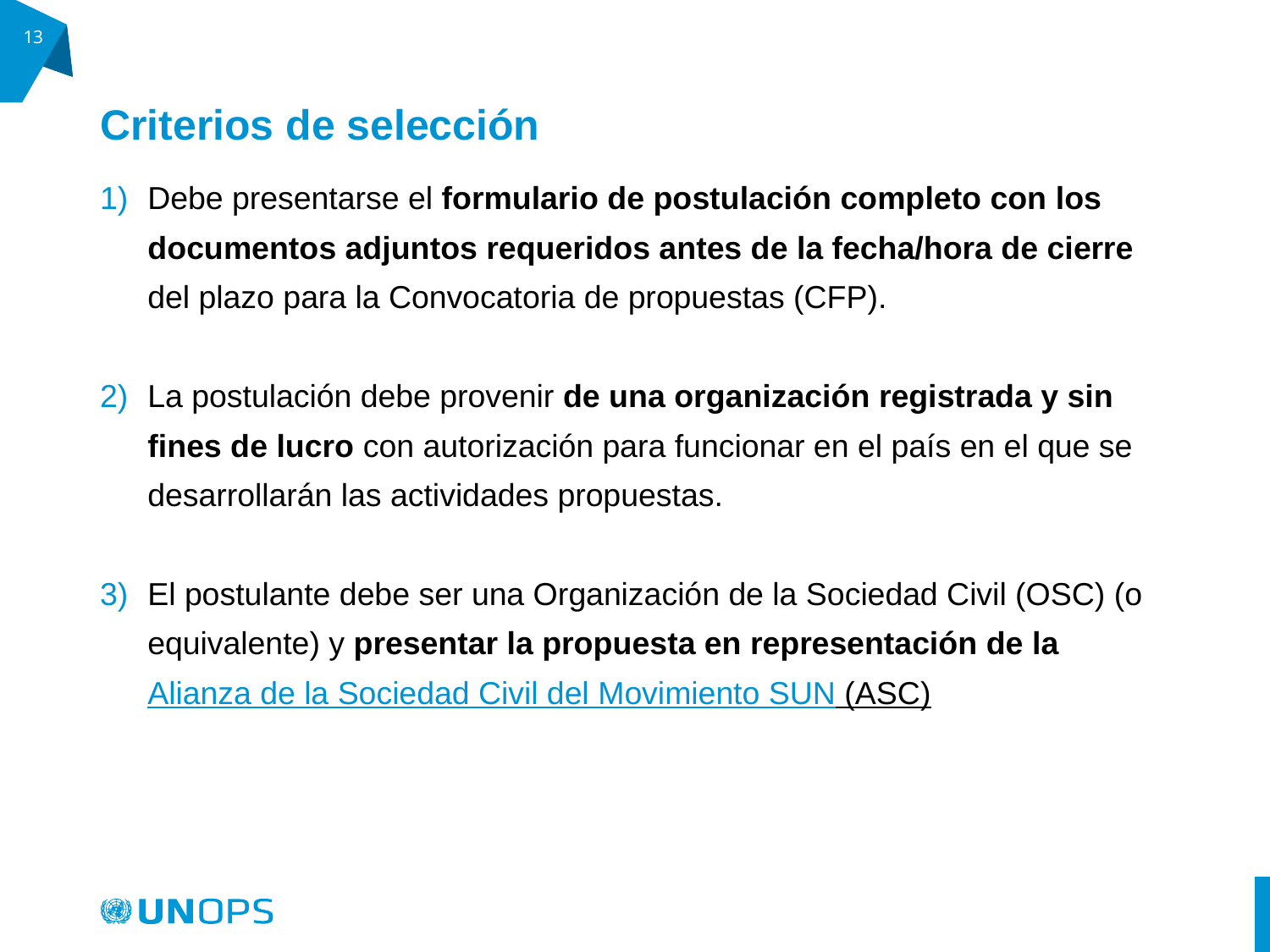

13
# Criterios de selección
Debe presentarse el formulario de postulación completo con los documentos adjuntos requeridos antes de la fecha/hora de cierre del plazo para la Convocatoria de propuestas (CFP).

La postulación debe provenir de una organización registrada y sin fines de lucro con autorización para funcionar en el país en el que se desarrollarán las actividades propuestas.

El postulante debe ser una Organización de la Sociedad Civil (OSC) (o equivalente) y presentar la propuesta en representación de la Alianza de la Sociedad Civil del Movimiento SUN (ASC)